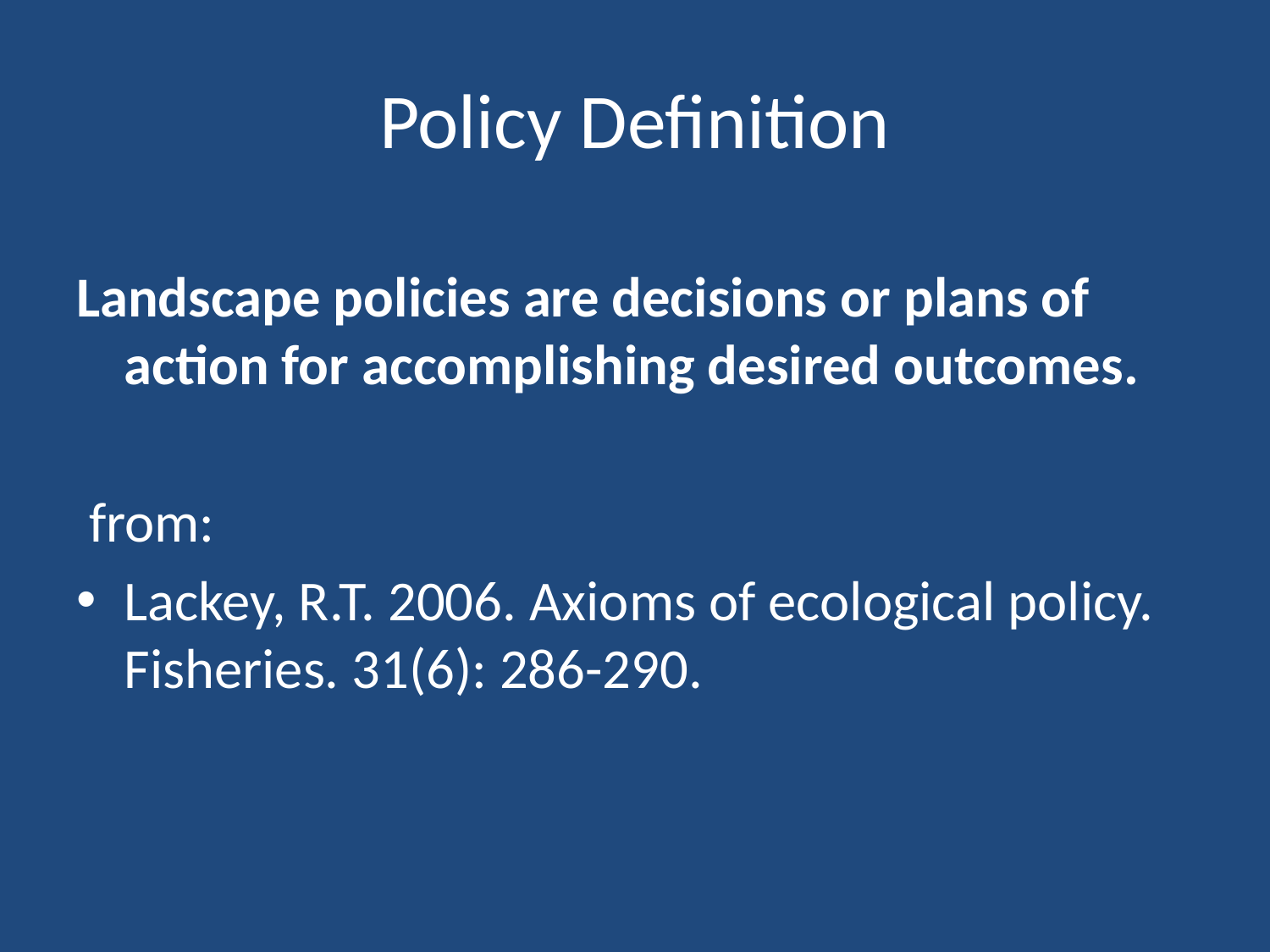

# Policy Definition
Landscape policies are decisions or plans of action for accomplishing desired outcomes.

 from:
Lackey, R.T. 2006. Axioms of ecological policy. Fisheries. 31(6): 286-290.